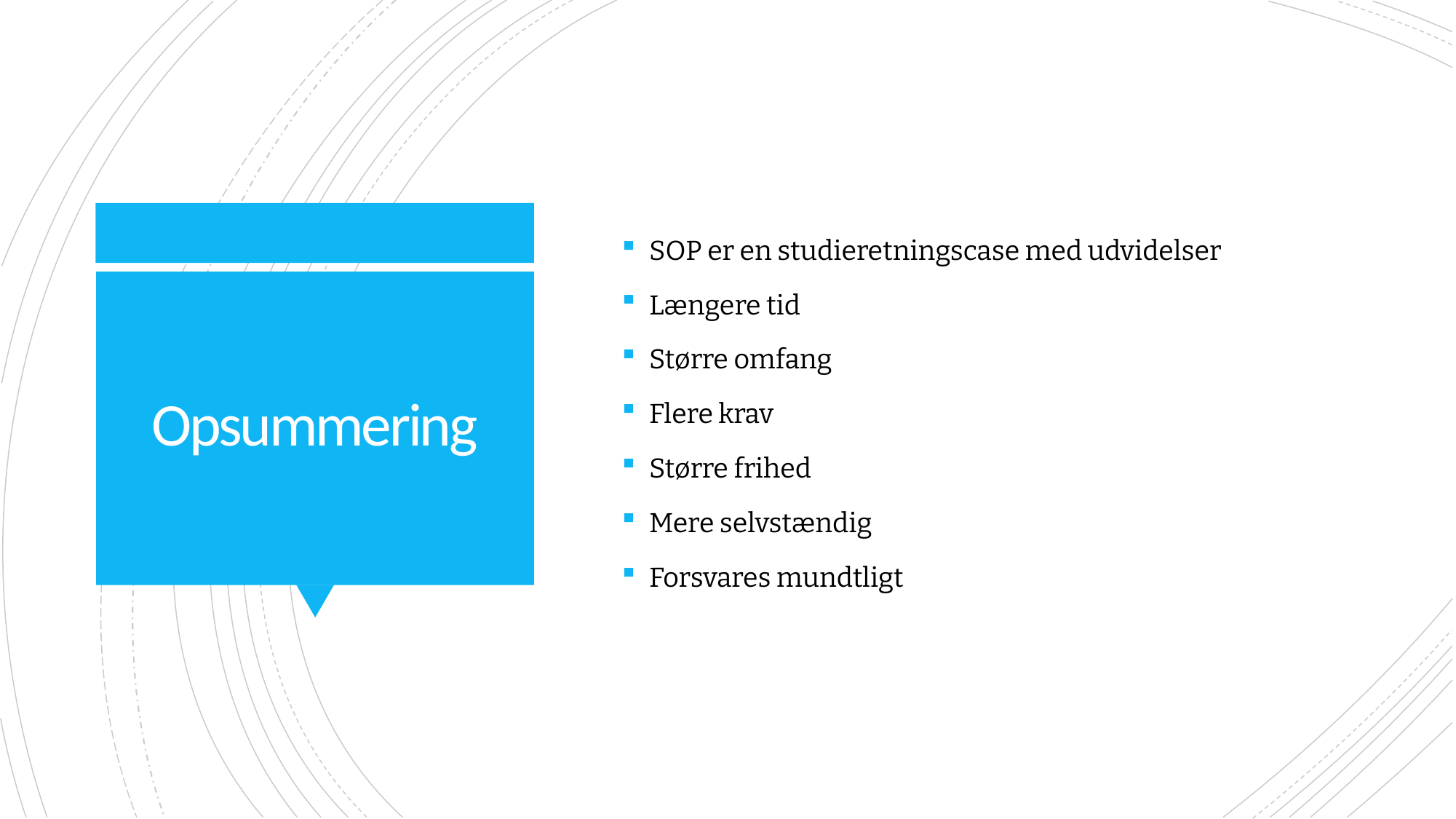

SOP er en studieretningscase med udvidelser
Længere tid
Større omfang
Flere krav
Større frihed
Mere selvstændig
Forsvares mundtligt
# Opsummering